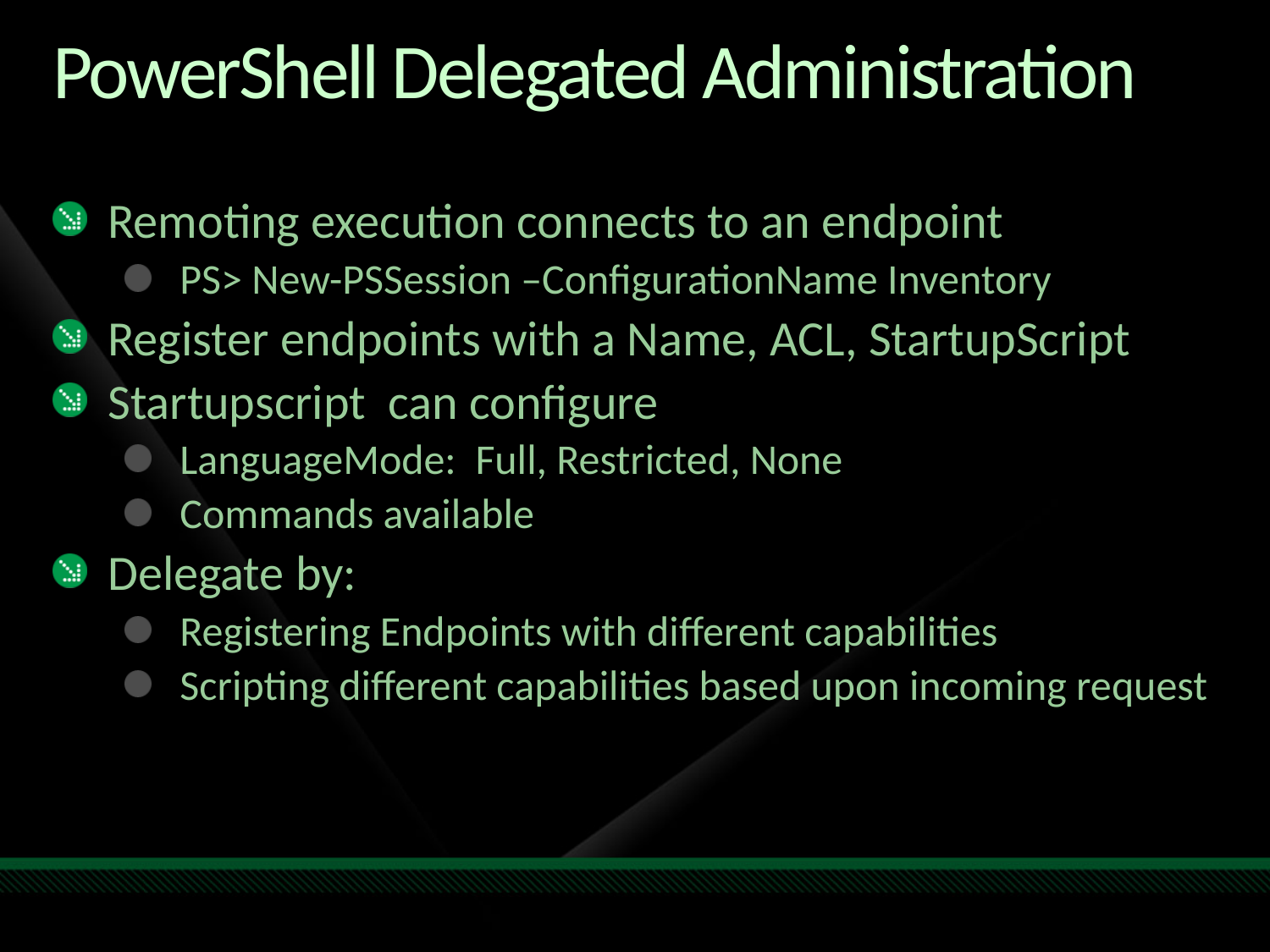

# PowerShell Delegated Administration
Remoting execution connects to an endpoint
PS> New-PSSession –ConfigurationName Inventory
Register endpoints with a Name, ACL, StartupScript
Startupscript  can configure
LanguageMode:  Full, Restricted, None
Commands available
Delegate by:
Registering Endpoints with different capabilities
Scripting different capabilities based upon incoming request